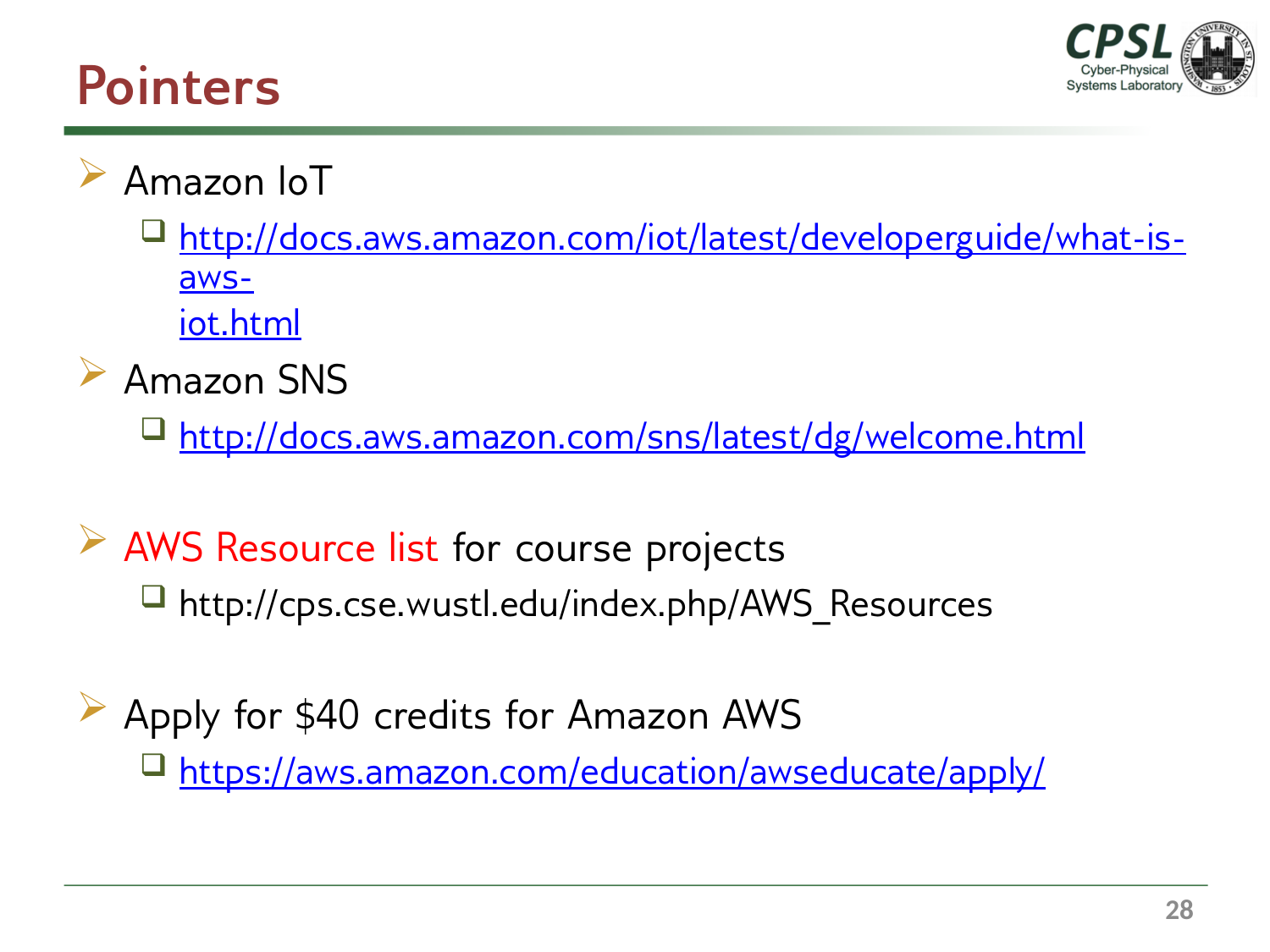

# Pointers
Amazon IoT
http://docs.aws.amazon.com/iot/latest/developerguide/what-is-aws-iot.html
Amazon SNS
http://docs.aws.amazon.com/sns/latest/dg/welcome.html

AWS Resource list for course projects
http://cps.cse.wustl.edu/index.php/AWS_Resources

Apply for $40 credits for Amazon AWS
https://aws.amazon.com/education/awseducate/apply/

28